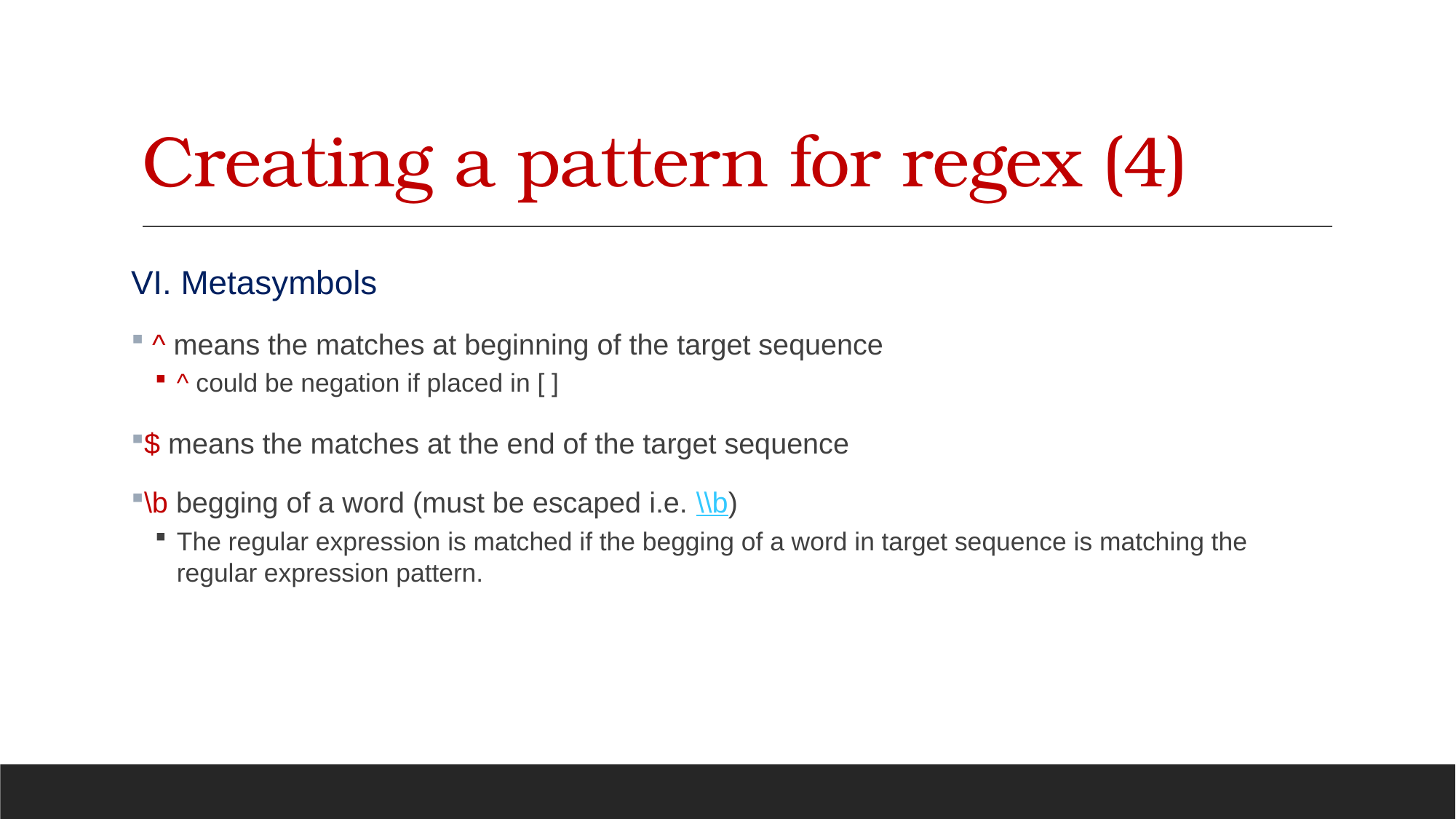

# Creating a pattern for regex (4)
VI. Metasymbols
 ^ means the matches at beginning of the target sequence
^ could be negation if placed in [ ]
$ means the matches at the end of the target sequence
\b begging of a word (must be escaped i.e. \\b)
The regular expression is matched if the begging of a word in target sequence is matching the regular expression pattern.